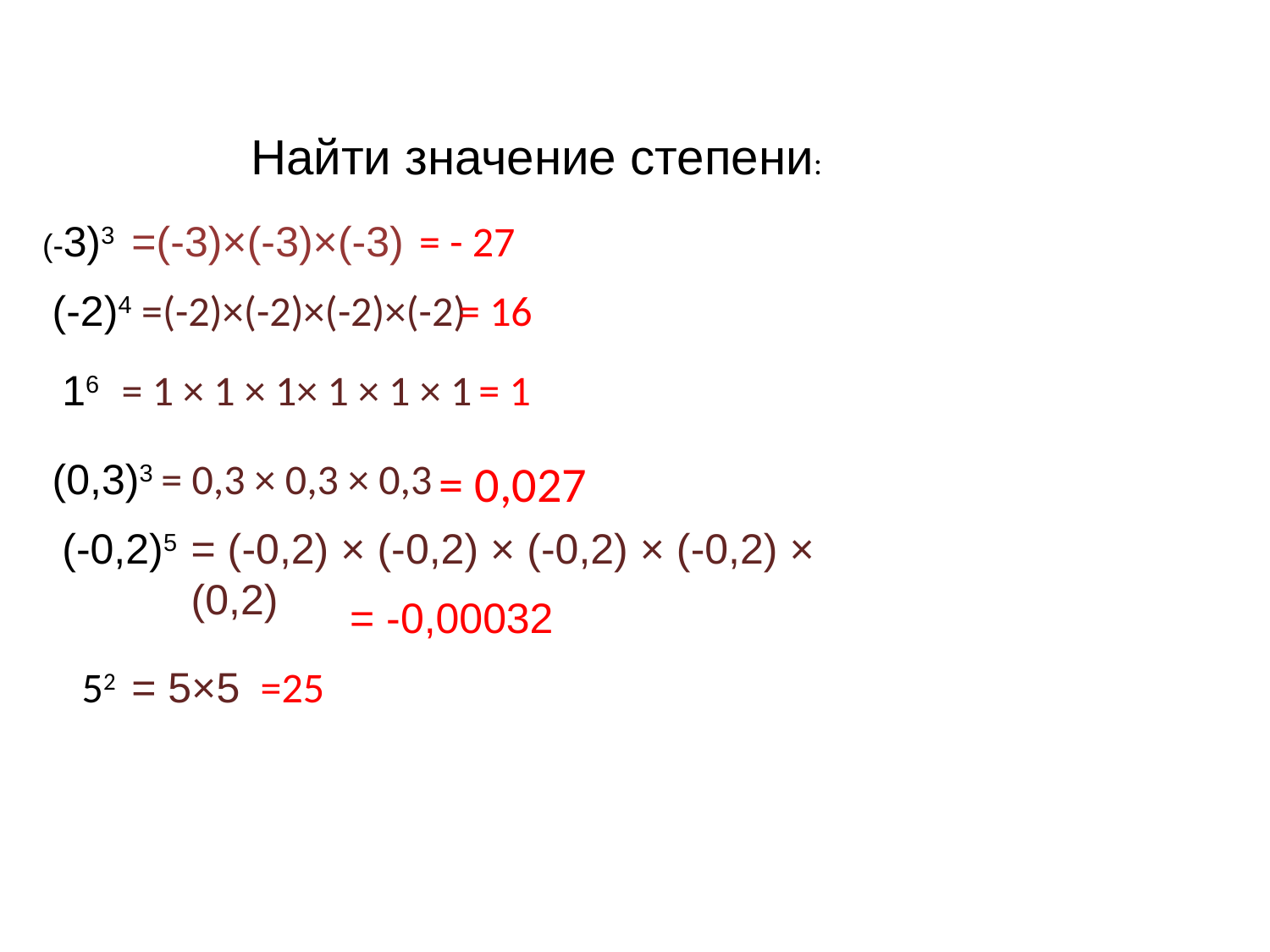

Найти значение степени:
(-3)3
=(-3)×(-3)×(-3)
= - 27
(-2)4
=(-2)×(-2)×(-2)×(-2)
= 16
16
= 1 × 1 × 1× 1 × 1 × 1
= 1
(0,3)3
= 0,3 × 0,3 × 0,3
= 0,027
(-0,2)5
= (-0,2) × (-0,2) × (-0,2) × (-0,2) × (0,2)
= -0,00032
52
= 5×5
=25